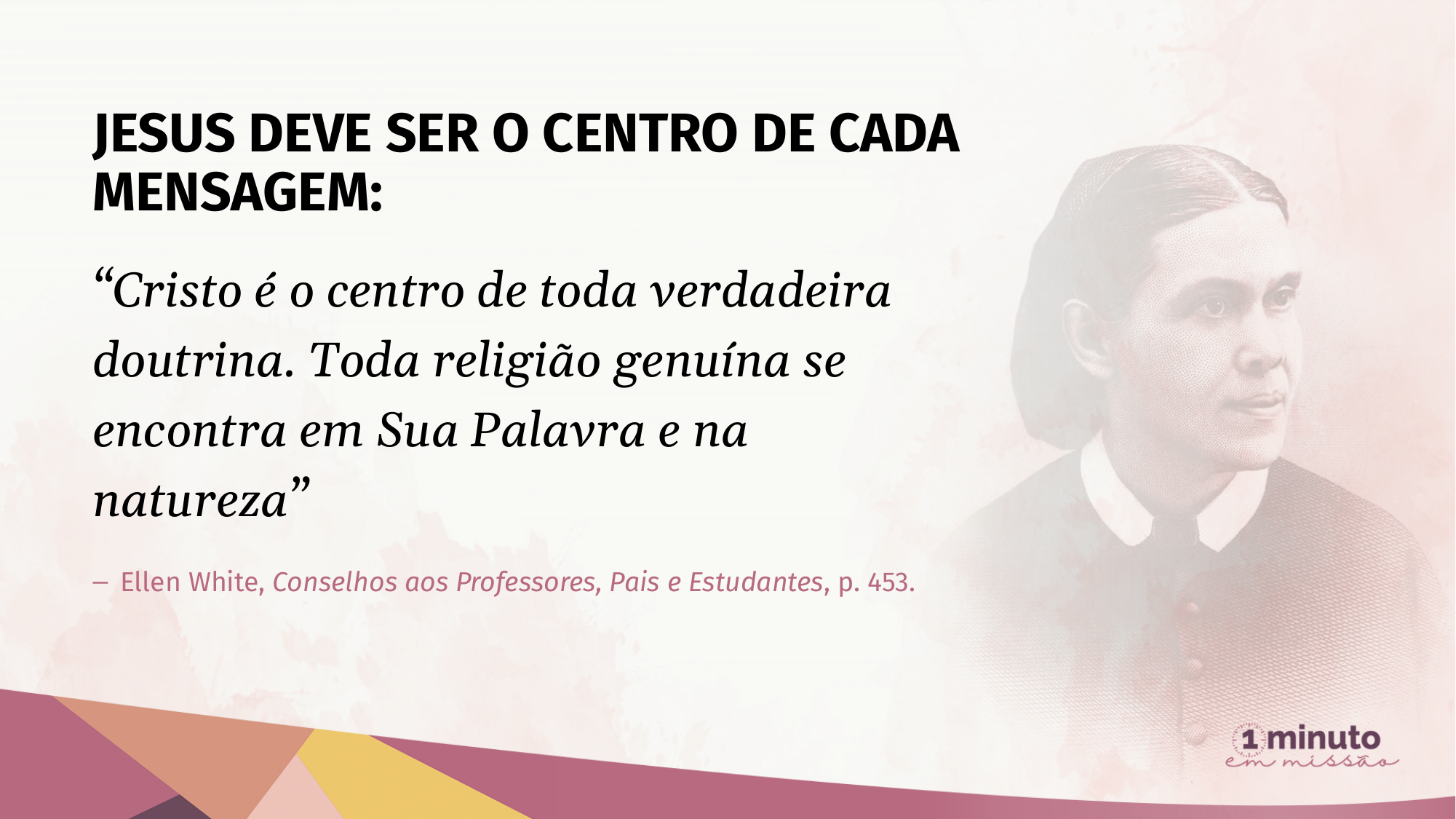

Jesus deve ser o centro de cada mensagem:
“Cristo é o centro de toda verdadeira doutrina. Toda religião genuína se encontra em Sua Palavra e na natureza”
Ellen White, Conselhos aos Professores, Pais e Estudantes, p. 453.